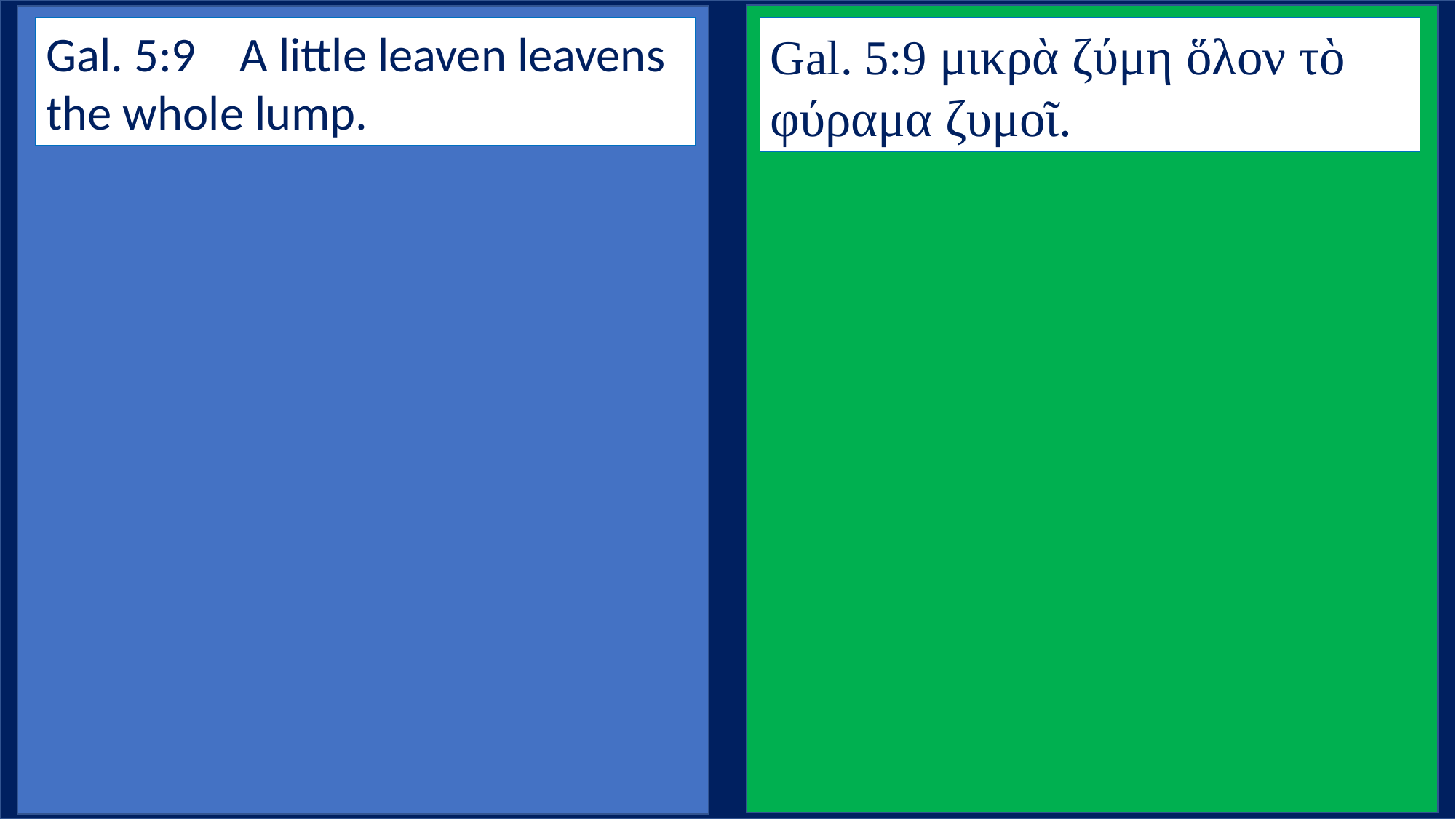

Gal. 5:9    A little leaven leavens the whole lump.
Gal. 5:9 μικρὰ ζύμη ὅλον τὸ φύραμα ζυμοῖ.